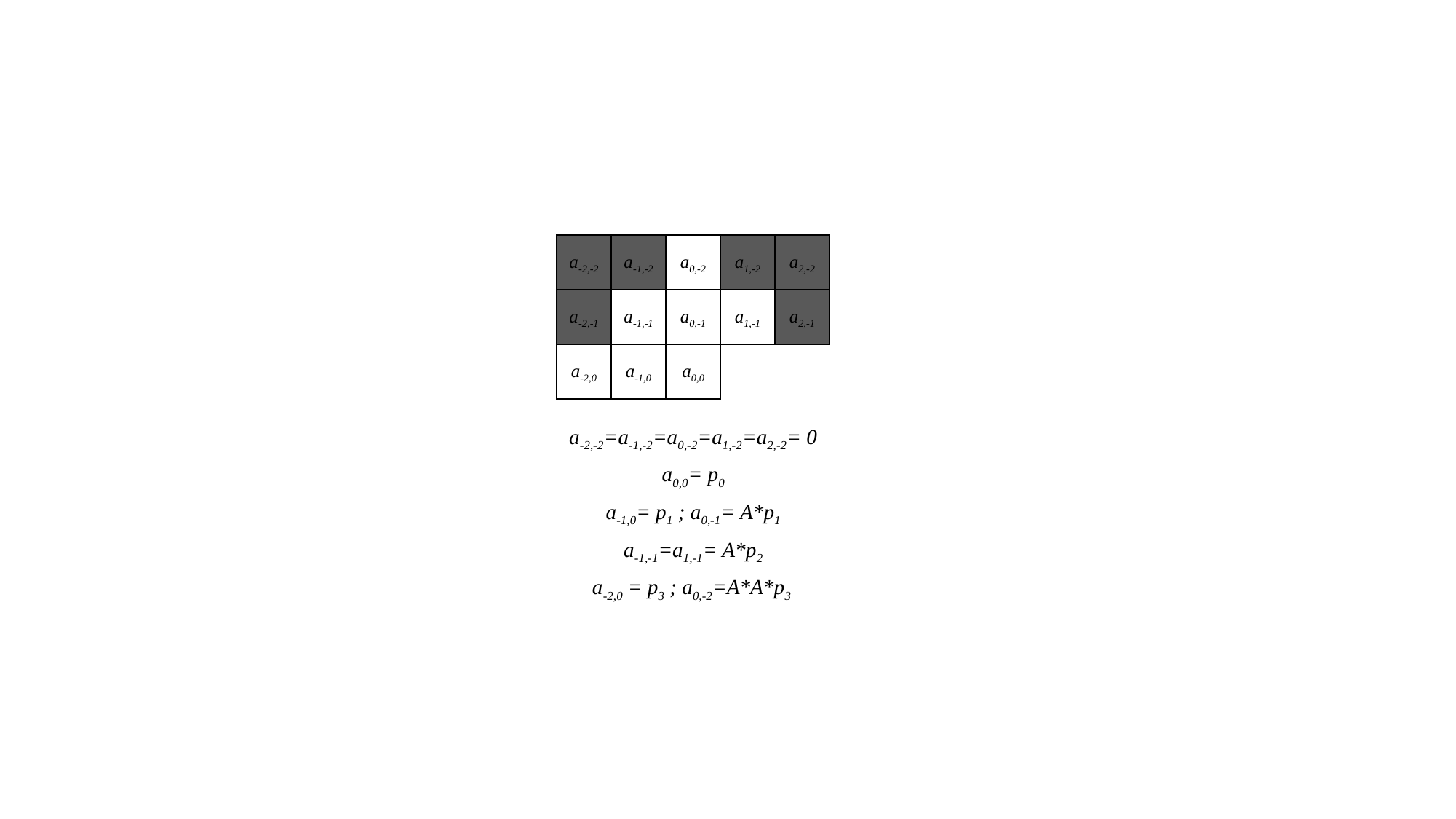

a-2,-2
a-1,-2
a1,-2
a2,-2
a0,-2
a-2,-1
a-1,-1
a1,-1
a2,-1
a0,-1
a-2,0
a-1,0
a0,0
a-2,-2=a-1,-2=a0,-2=a1,-2=a2,-2= 0
a0,0= p0
a-1,0= p1 ; a0,-1= A*p1
a-1,-1=a1,-1= A*p2
a-2,0 = p3 ; a0,-2=A*A*p3